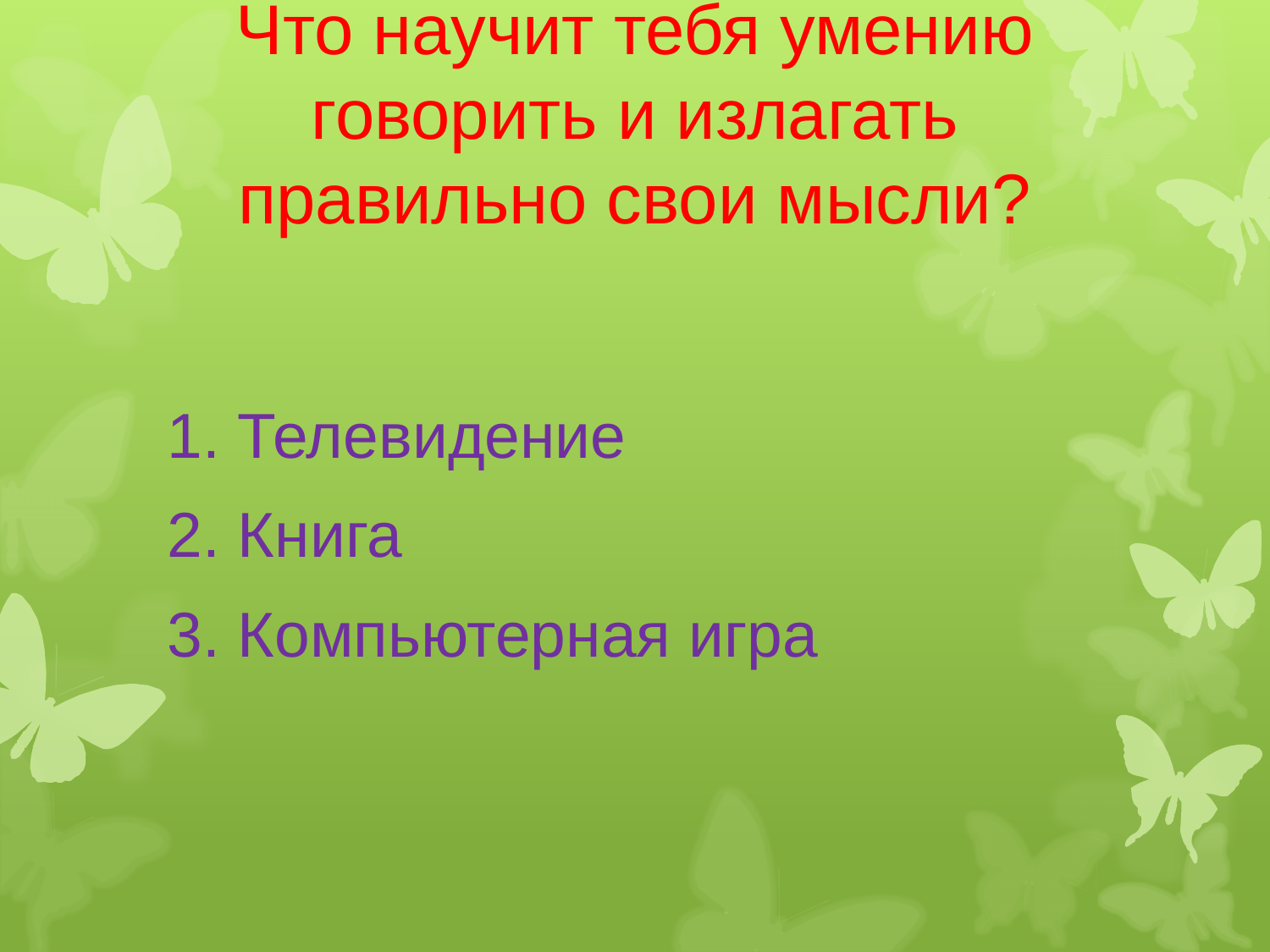

# Что научит тебя умению говорить и излагать правильно свои мысли?
1. Телевидение
2. Книга
3. Компьютерная игра